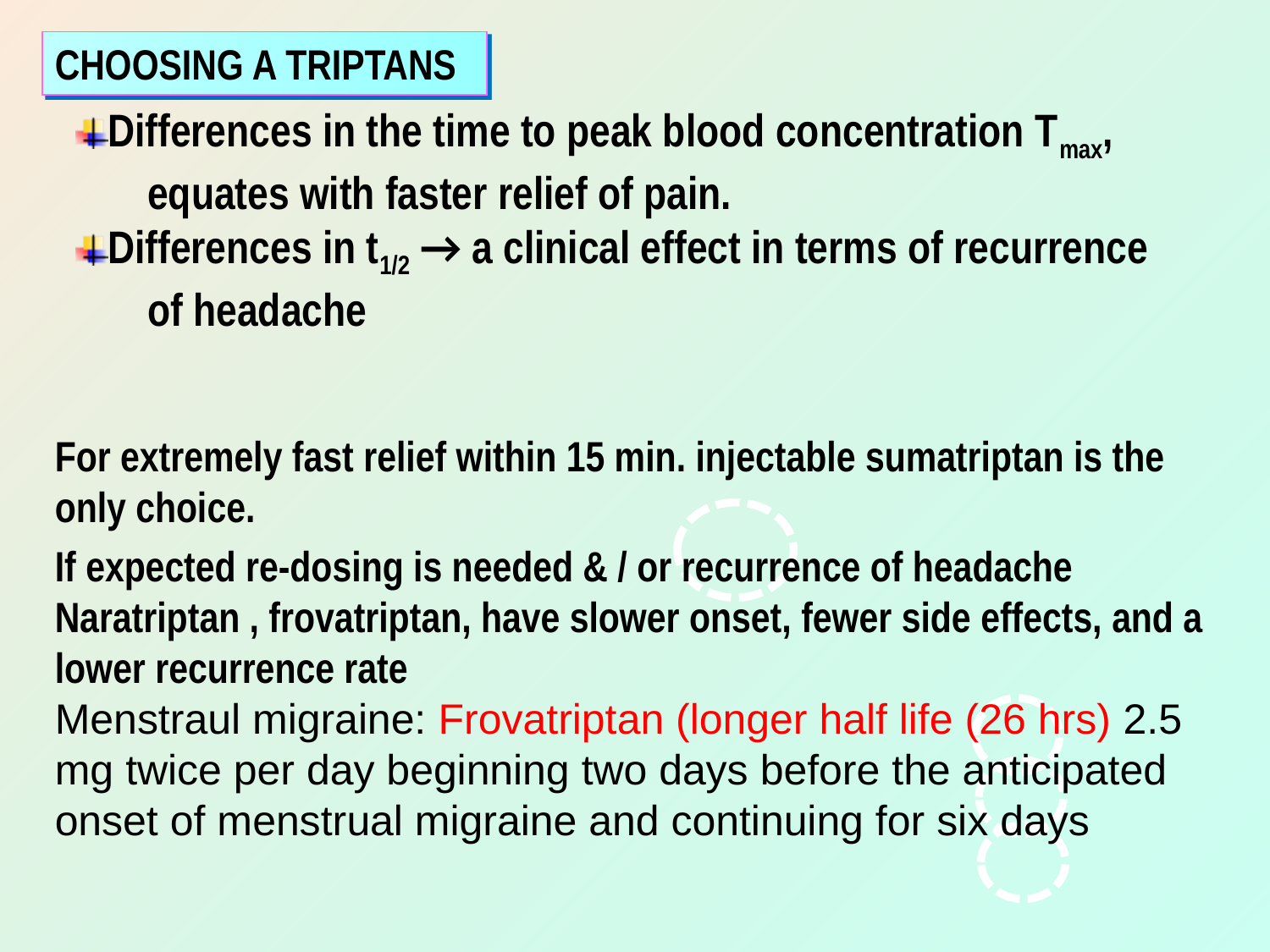

CHOOSING A TRIPTANS
Differences in the time to peak blood concentration Tmax,
    equates with faster relief of pain.
Differences in t1/2 → a clinical effect in terms of recurrence
    of headache
For extremely fast relief within 15 min. injectable sumatriptan is the only choice.

If expected re-dosing is needed & / or recurrence of headache Naratriptan , frovatriptan, have slower onset, fewer side effects, and a lower recurrence rate
Menstraul migraine: Frovatriptan (longer half life (26 hrs) 2.5 mg twice per day beginning two days before the anticipated onset of menstrual migraine and continuing for six days